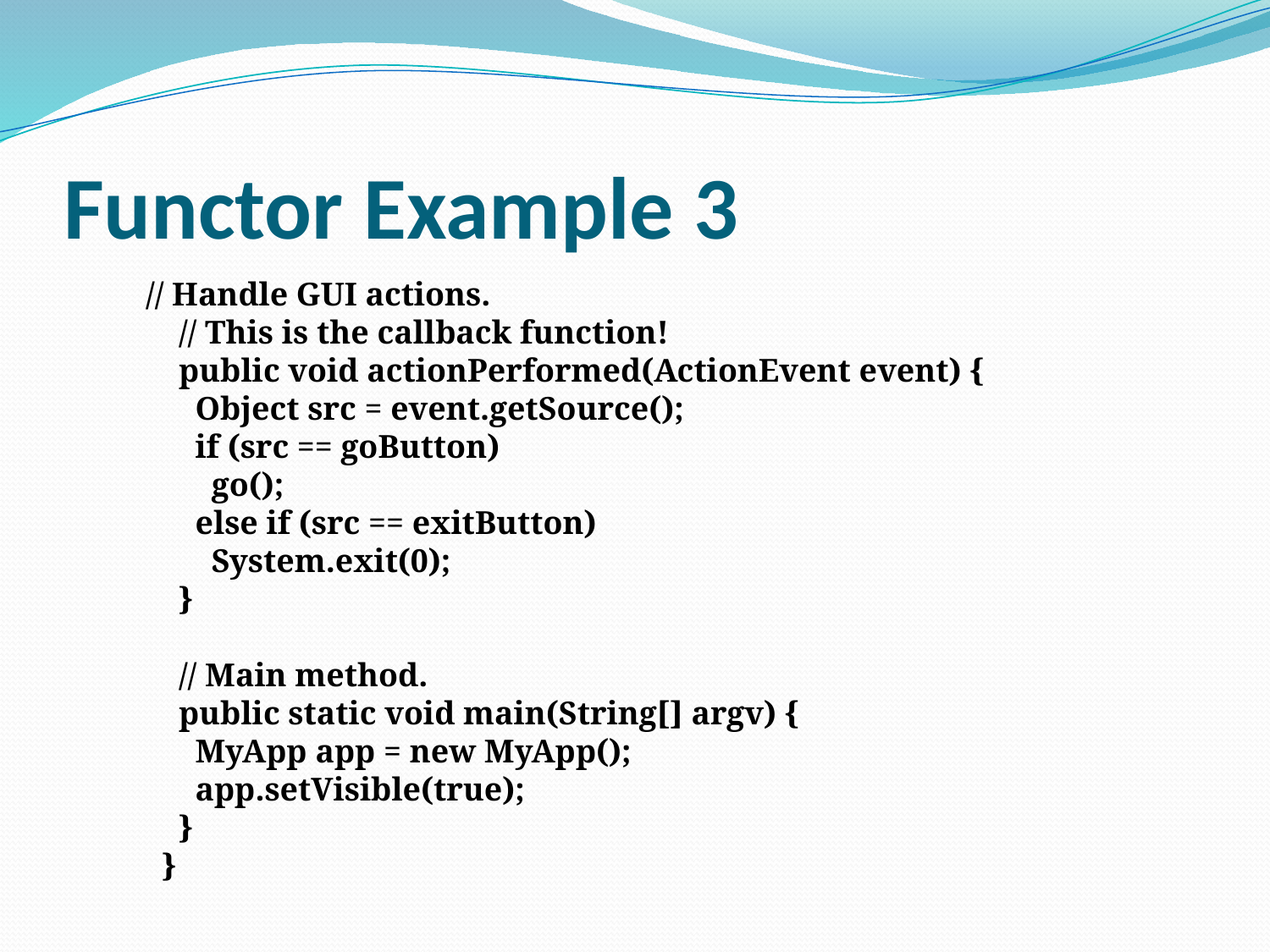

# Functor Example 3
 // Handle GUI actions.
     // This is the callback function!
     public void actionPerformed(ActionEvent event) {
       Object src = event.getSource();
       if (src == goButton)
         go();
       else if (src == exitButton)
         System.exit(0);
     }

     // Main method.
     public static void main(String[] argv) {
       MyApp app = new MyApp();
       app.setVisible(true);
     }
   }